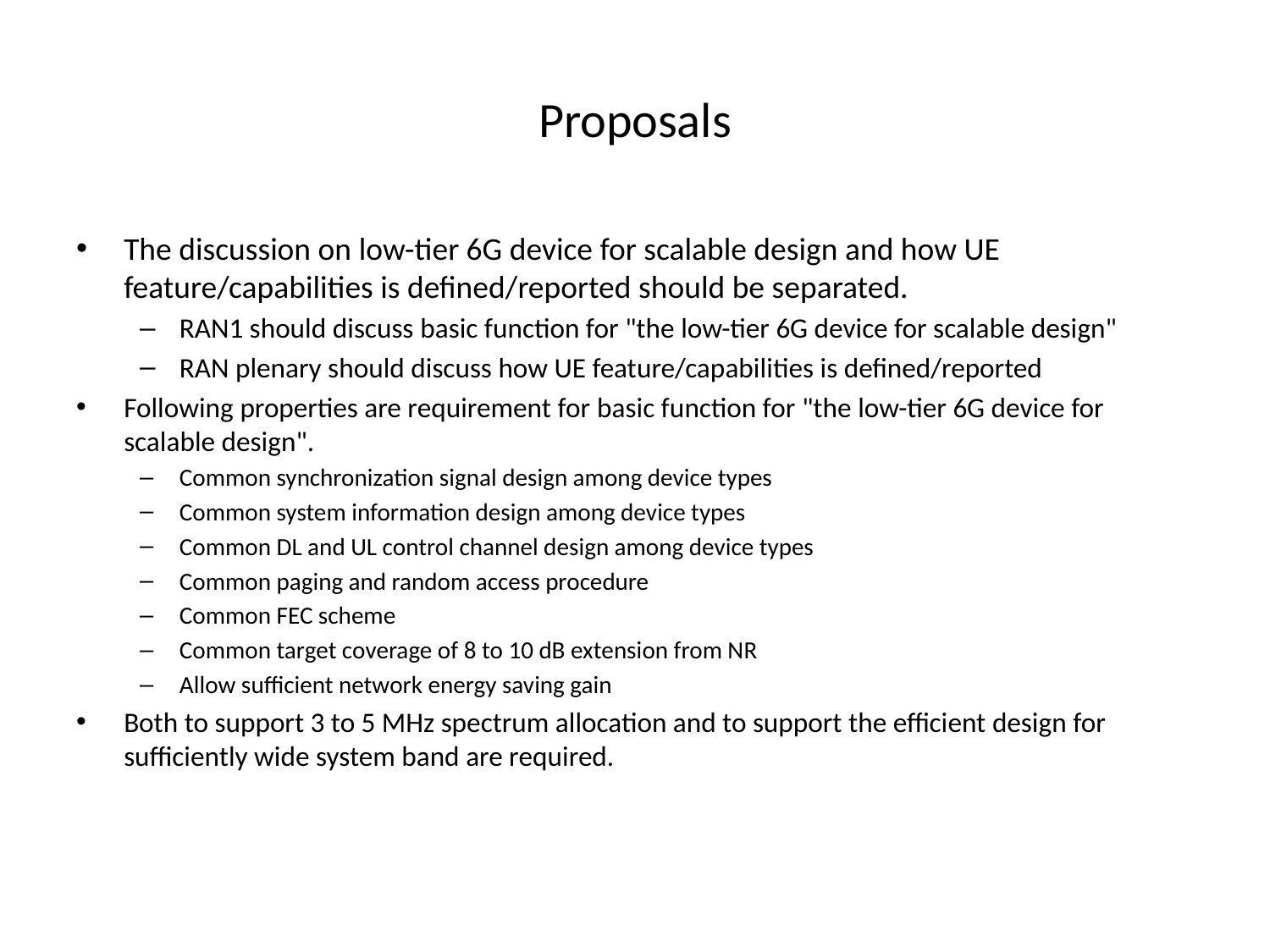

# Proposals
The discussion on low-tier 6G device for scalable design and how UE feature/capabilities is defined/reported should be separated.
RAN1 should discuss basic function for "the low-tier 6G device for scalable design"
RAN plenary should discuss how UE feature/capabilities is defined/reported
Following properties are requirement for basic function for "the low-tier 6G device for scalable design".
Common synchronization signal design among device types
Common system information design among device types
Common DL and UL control channel design among device types
Common paging and random access procedure
Common FEC scheme
Common target coverage of 8 to 10 dB extension from NR
Allow sufficient network energy saving gain
Both to support 3 to 5 MHz spectrum allocation and to support the efficient design for sufficiently wide system band are required.